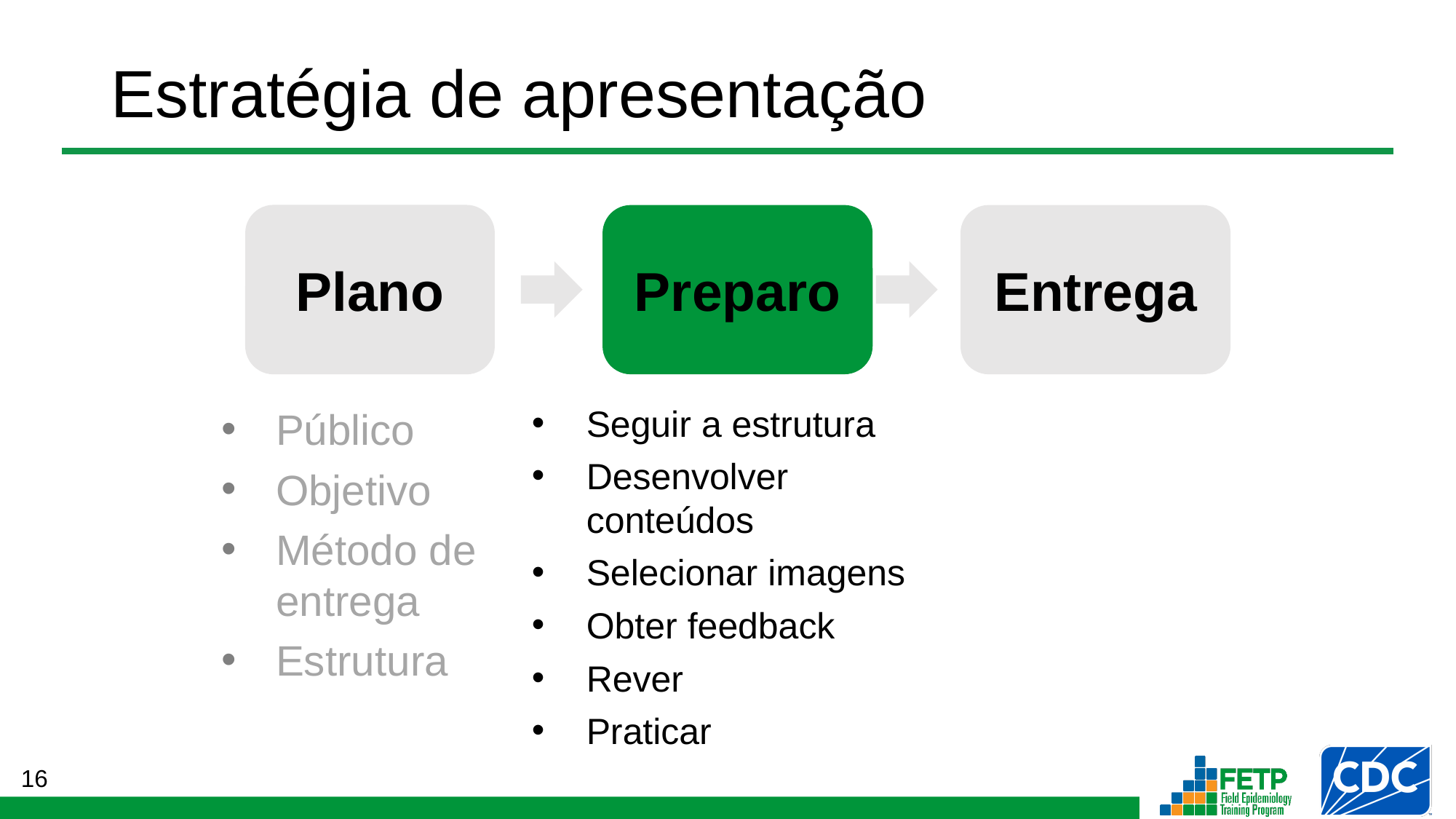

# Estratégia de apresentação
Plano
Preparo
Entrega

Seguir a estrutura
Desenvolver conteúdos
Selecionar imagens
Obter feedback
Rever
Praticar
Público
Objetivo
Método de entrega
Estrutura